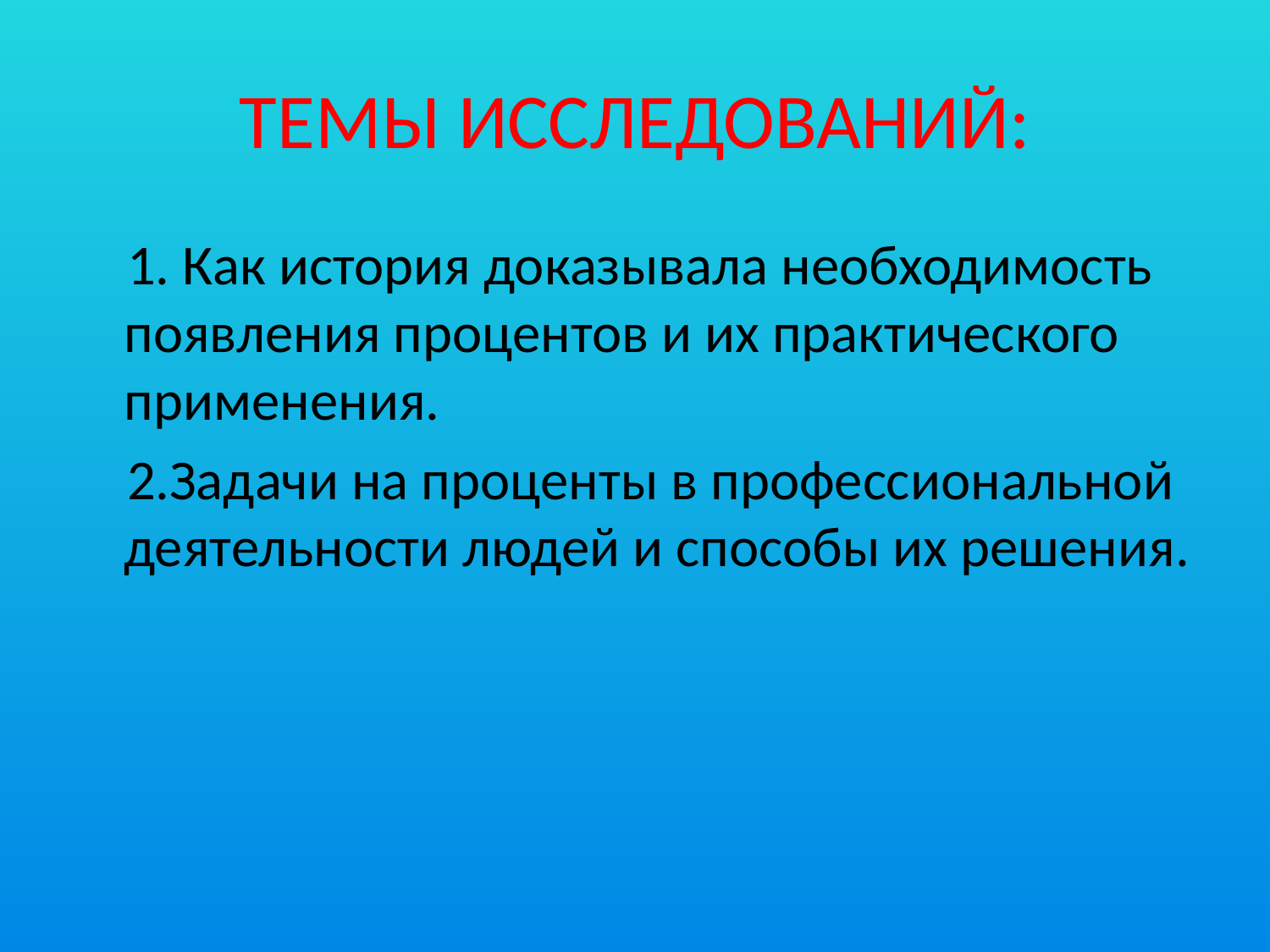

# ТЕМЫ ИССЛЕДОВАНИЙ:
    1. Как история доказывала необходимость появления процентов и их практического применения.
    2.Задачи на проценты в профессиональной деятельности людей и способы их решения.